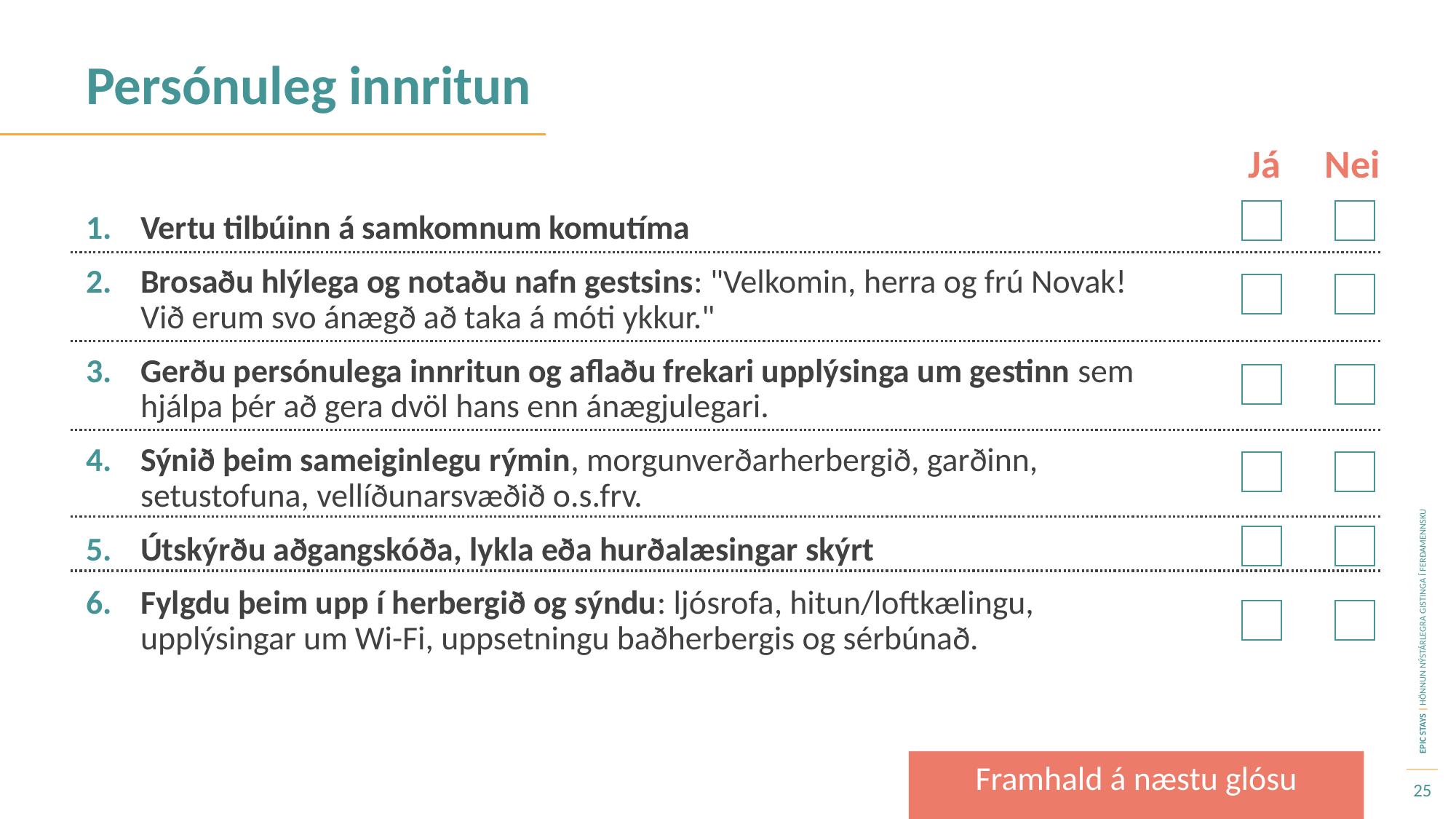

Persónuleg innritun
Já     Nei

Vertu tilbúinn á samkomnum komutíma
Brosaðu hlýlega og notaðu nafn gestsins: "Velkomin, herra og frú Novak! Við erum svo ánægð að taka á móti ykkur."
Gerðu persónulega innritun og aflaðu frekari upplýsinga um gestinn sem hjálpa þér að gera dvöl hans enn ánægjulegari.
Sýnið þeim sameiginlegu rýmin, morgunverðarherbergið, garðinn, setustofuna, vellíðunarsvæðið o.s.frv.
Útskýrðu aðgangskóða, lykla eða hurðalæsingar skýrt
Fylgdu þeim upp í herbergið og sýndu: ljósrofa, hitun/loftkælingu, upplýsingar um Wi-Fi, uppsetningu baðherbergis og sérbúnað.

Framhald á næstu glósu

25